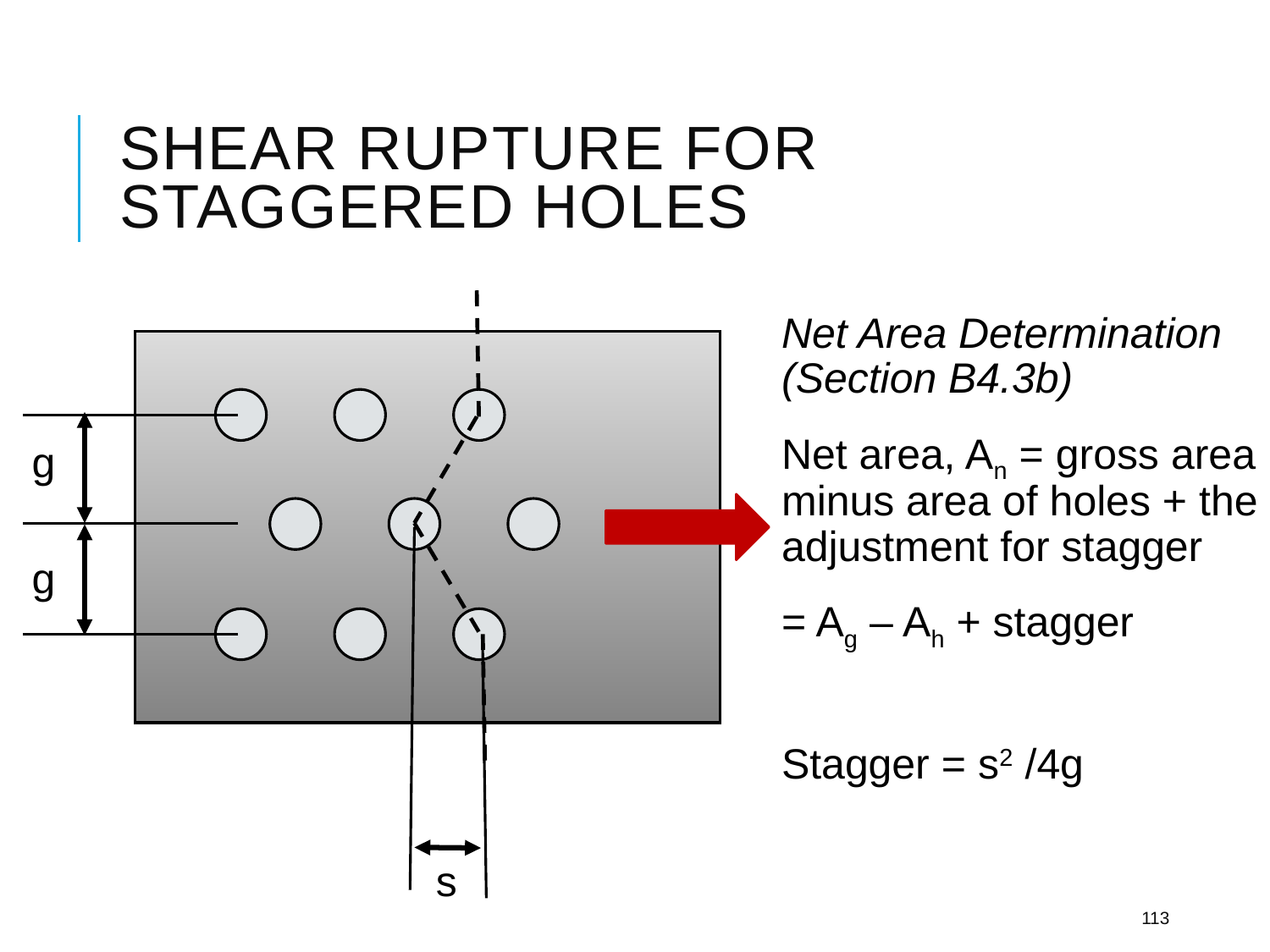

# Shear Rupture for staggered holes
Net Area Determination (Section B4.3b)
Net area, An = gross area minus area of holes + the adjustment for stagger
= Ag – Ah + stagger

Stagger = s2 /4g

g

g

s
113